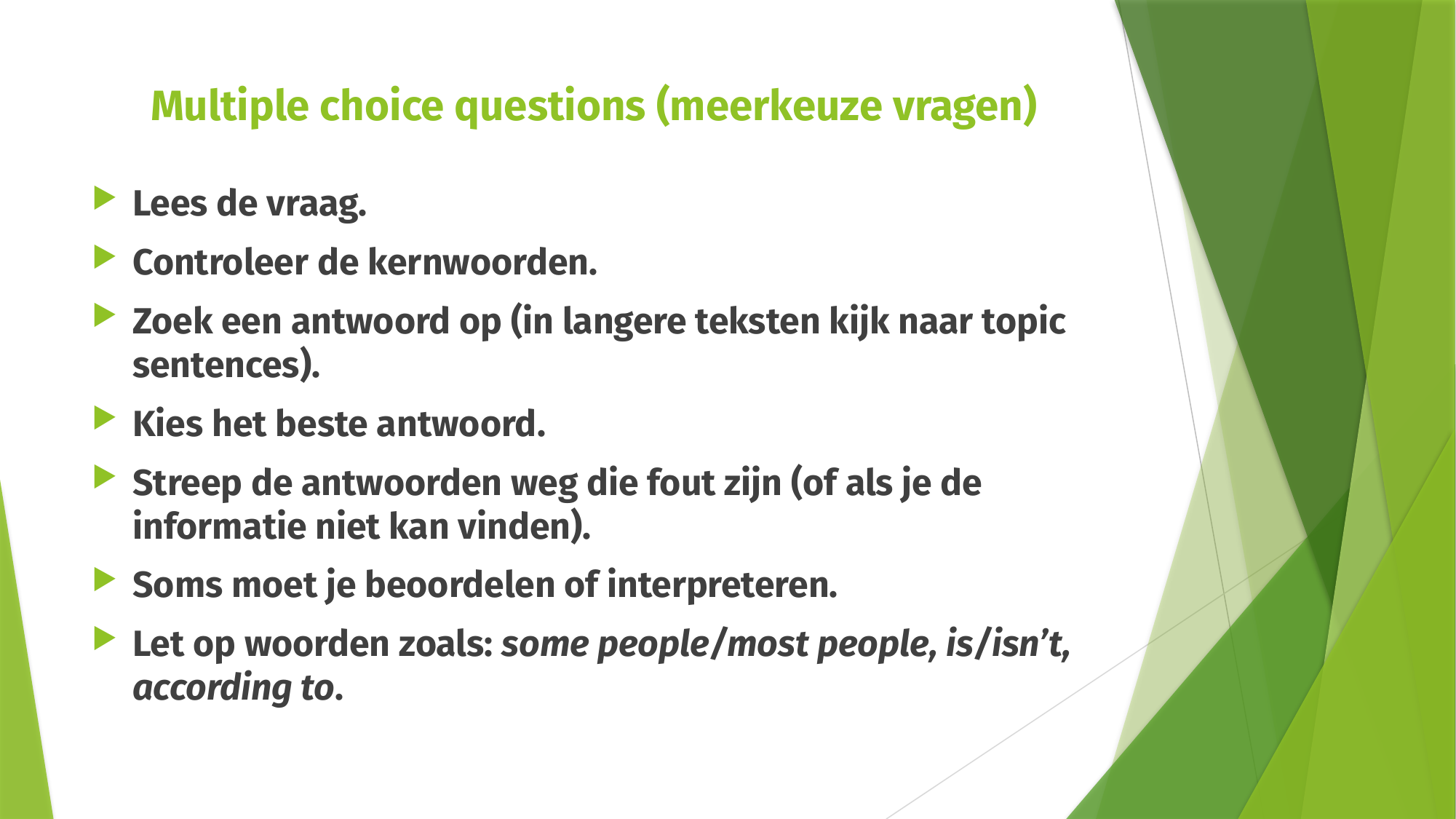

# Multiple choice questions (meerkeuze vragen)
Lees de vraag.
Controleer de kernwoorden.
Zoek een antwoord op (in langere teksten kijk naar topic sentences).
Kies het beste antwoord.
Streep de antwoorden weg die fout zijn (of als je de informatie niet kan vinden).
Soms moet je beoordelen of interpreteren.
Let op woorden zoals: some people/most people, is/isn’t, according to.